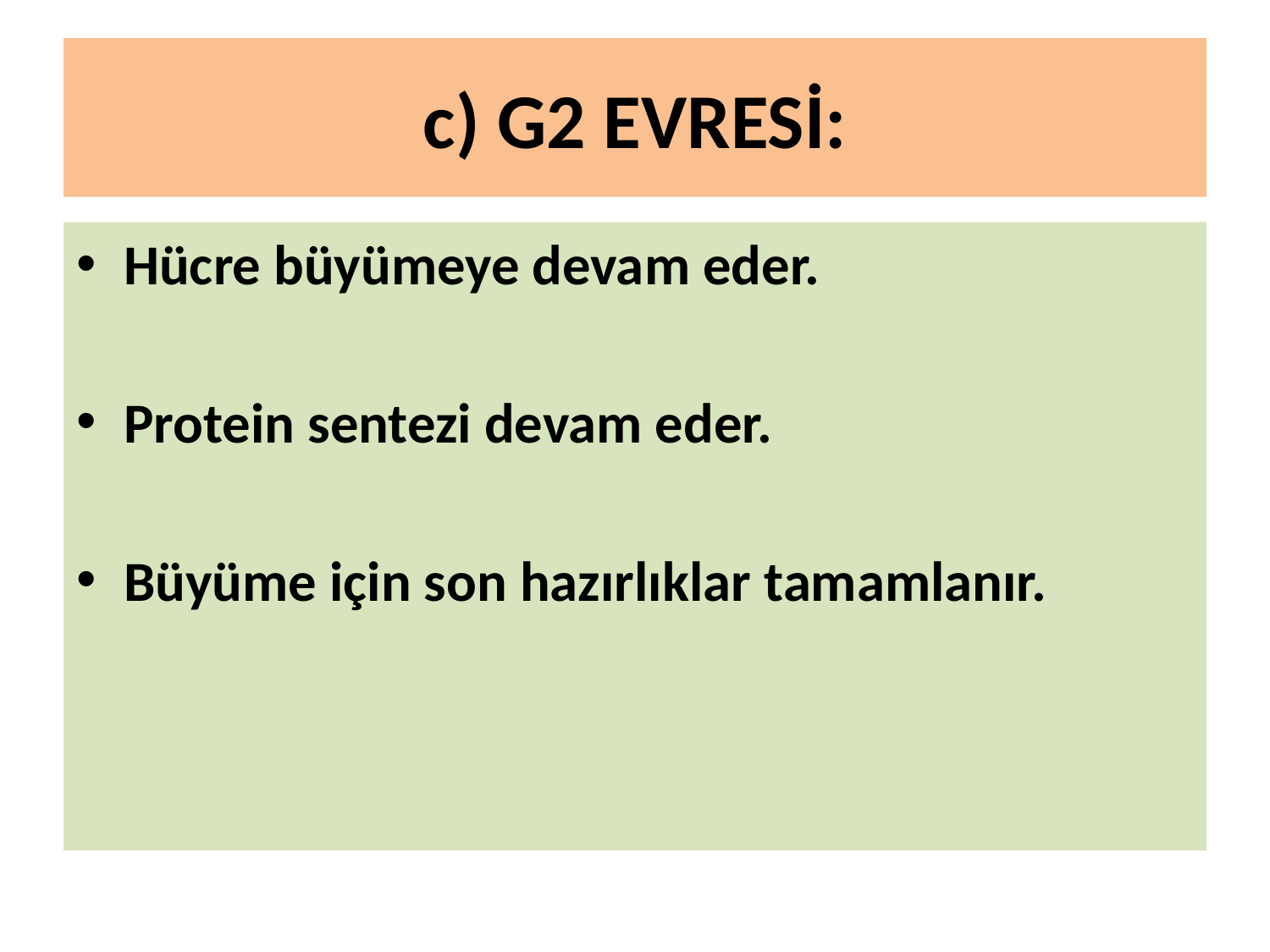

# c) G2 EVRESİ:
Hücre büyümeye devam eder.

Protein sentezi devam eder.

Büyüme için son hazırlıklar tamamlanır.